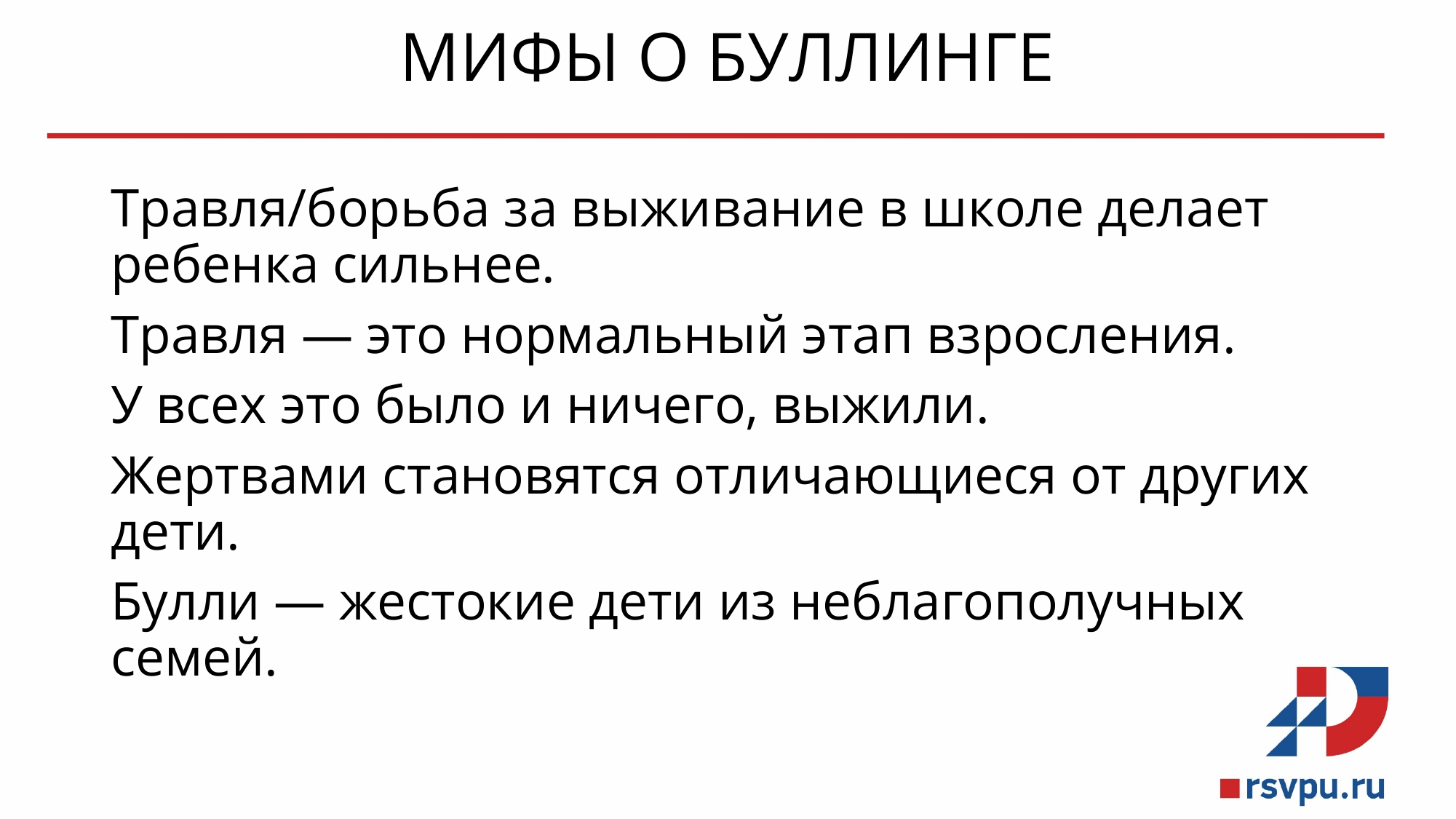

# МИФЫ О БУЛЛИНГЕ
Травля/борьба за выживание в школе делает ребенка сильнее.
Травля — это нормальный этап взросления.
У всех это было и ничего, выжили.
Жертвами становятся отличающиеся от других дети.
Булли — жестокие дети из неблагополучных семей.